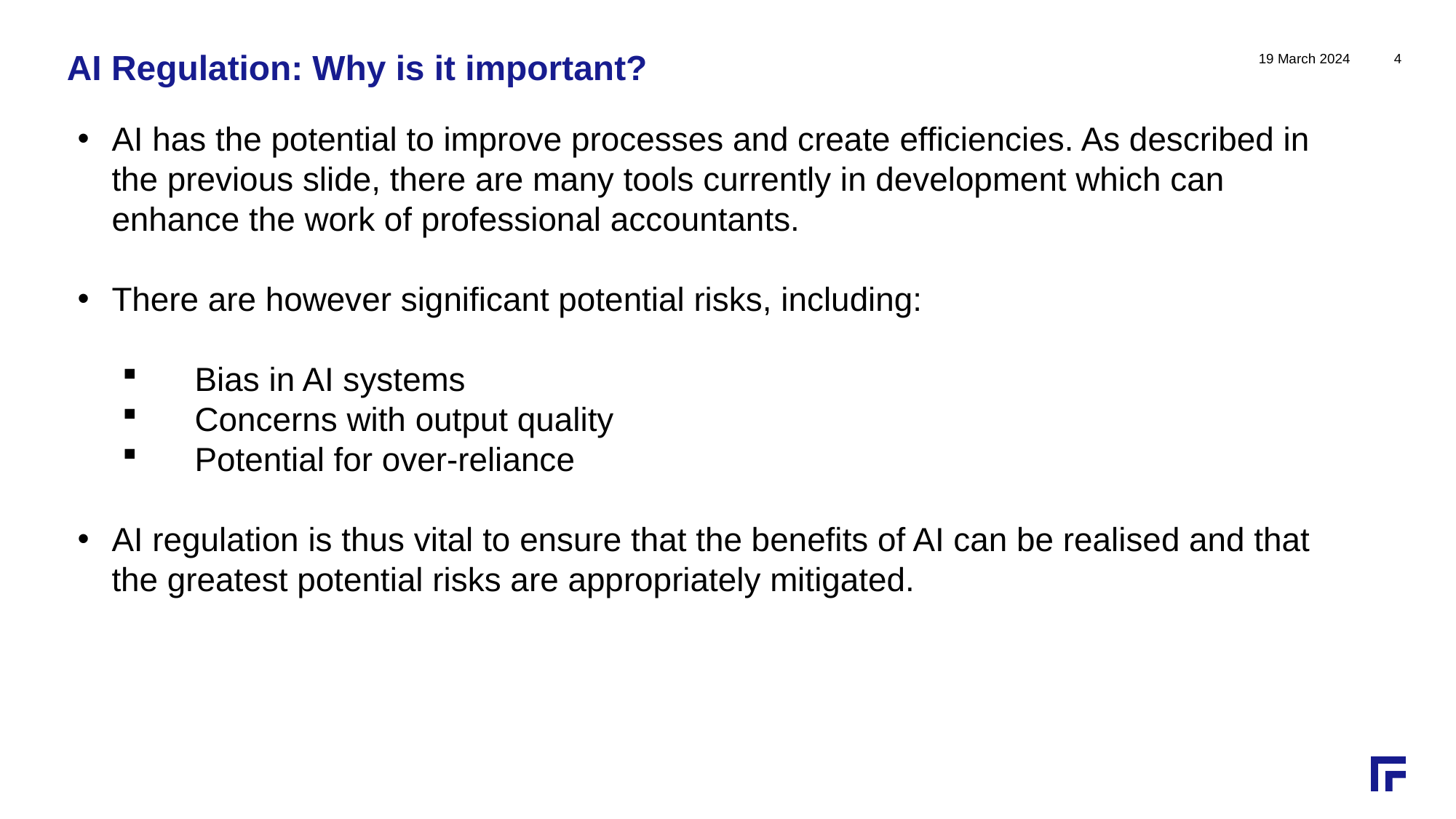

# AI Regulation: Why is it important?
19 March 2024
4
AI has the potential to improve processes and create efficiencies. As described in the previous slide, there are many tools currently in development which can enhance the work of professional accountants.

There are however significant potential risks, including:

Bias in AI systems
Concerns with output quality
Potential for over-reliance

AI regulation is thus vital to ensure that the benefits of AI can be realised and that the greatest potential risks are appropriately mitigated.